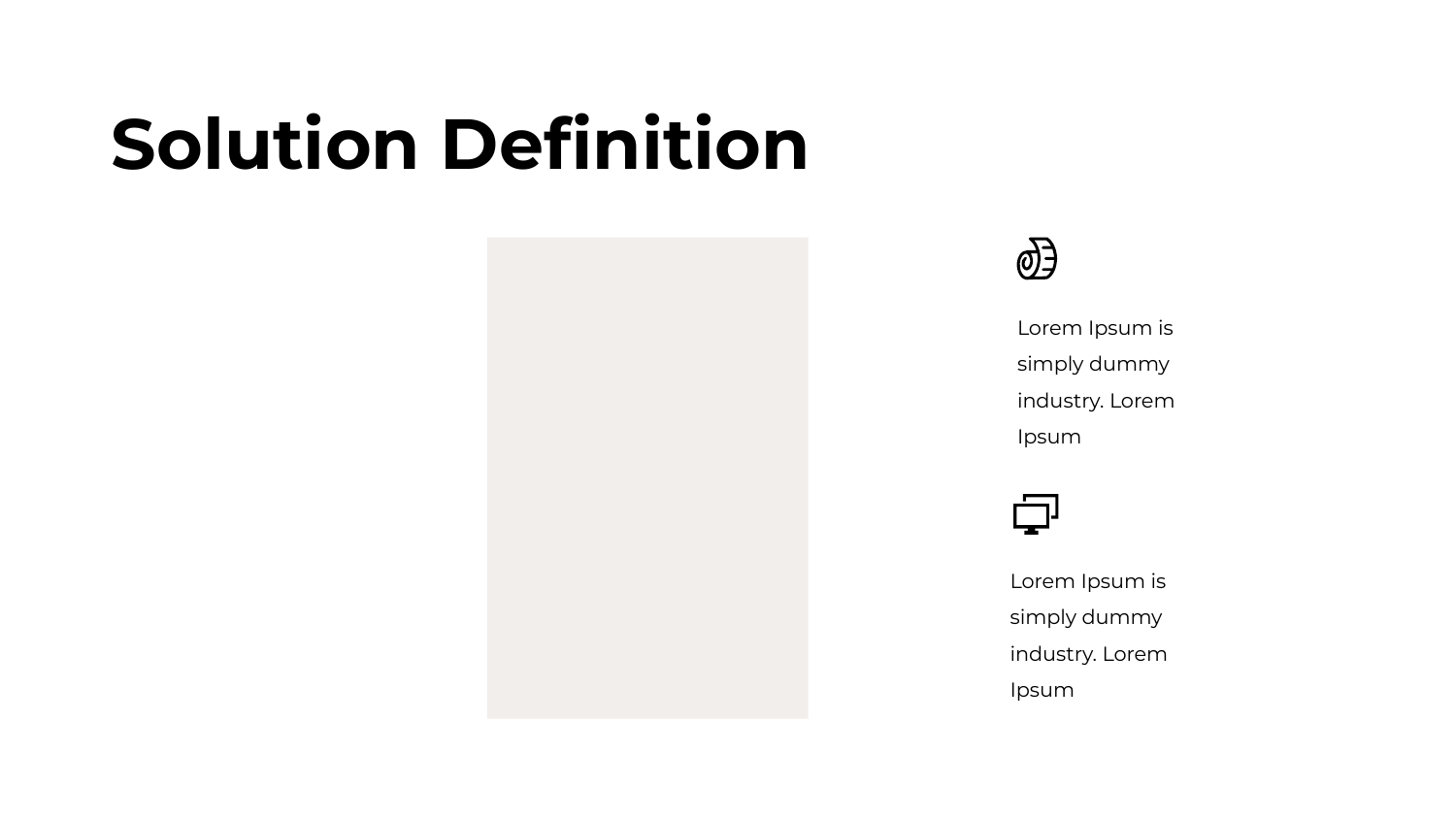

Solution Definition

Lorem Ipsum is simply dummy
industry. Lorem Ipsum

Lorem Ipsum is simply dummy
industry. Lorem Ipsum